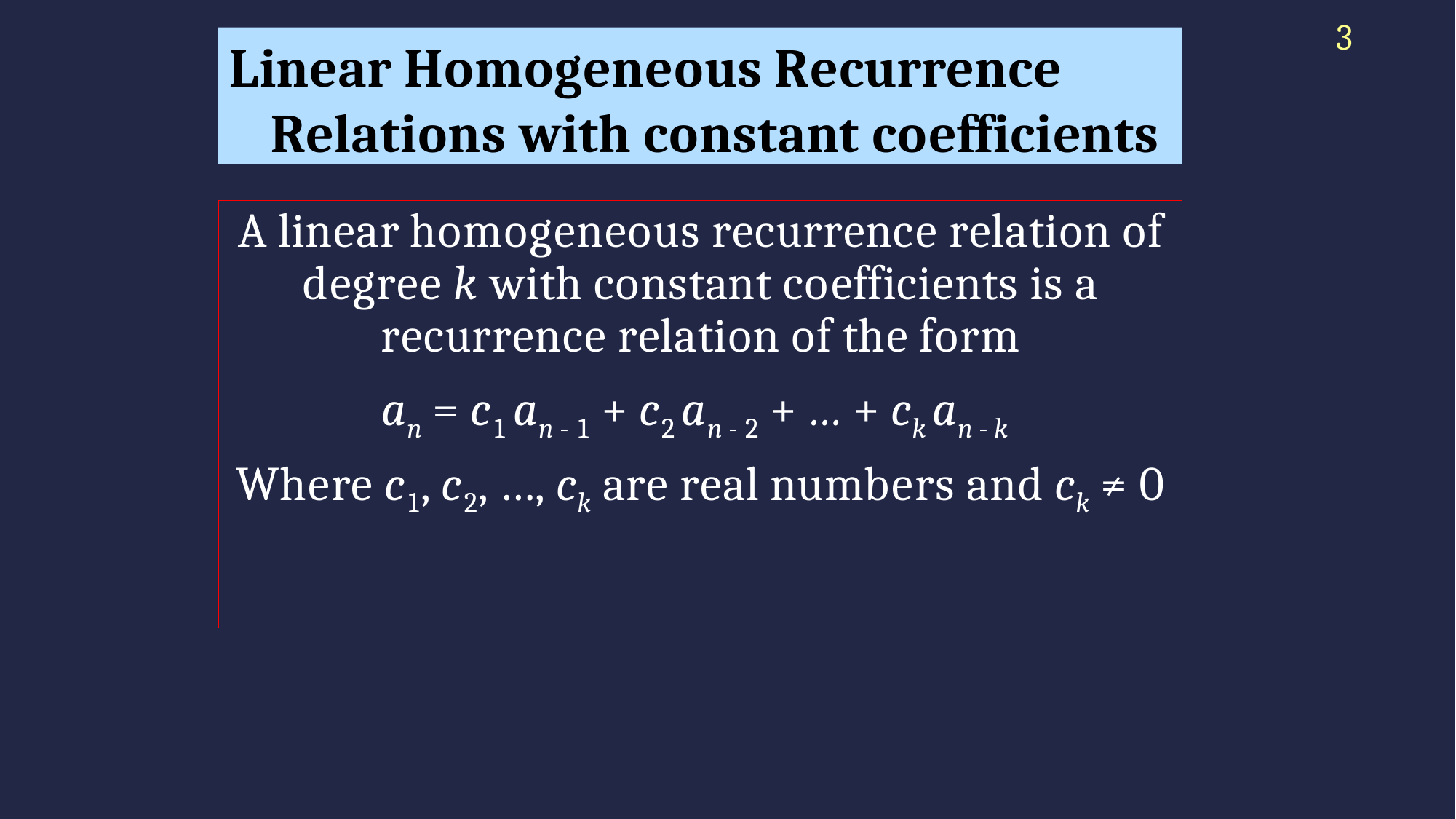

3
Linear Homogeneous Recurrence Relations with constant coefficients
A linear homogeneous recurrence relation of degree k with constant coefficients is a recurrence relation of the form
an = c1 an - 1 + c2 an - 2 + … + ck an - k
Where c1, c2, …, ck are real numbers and ck ≠ 0